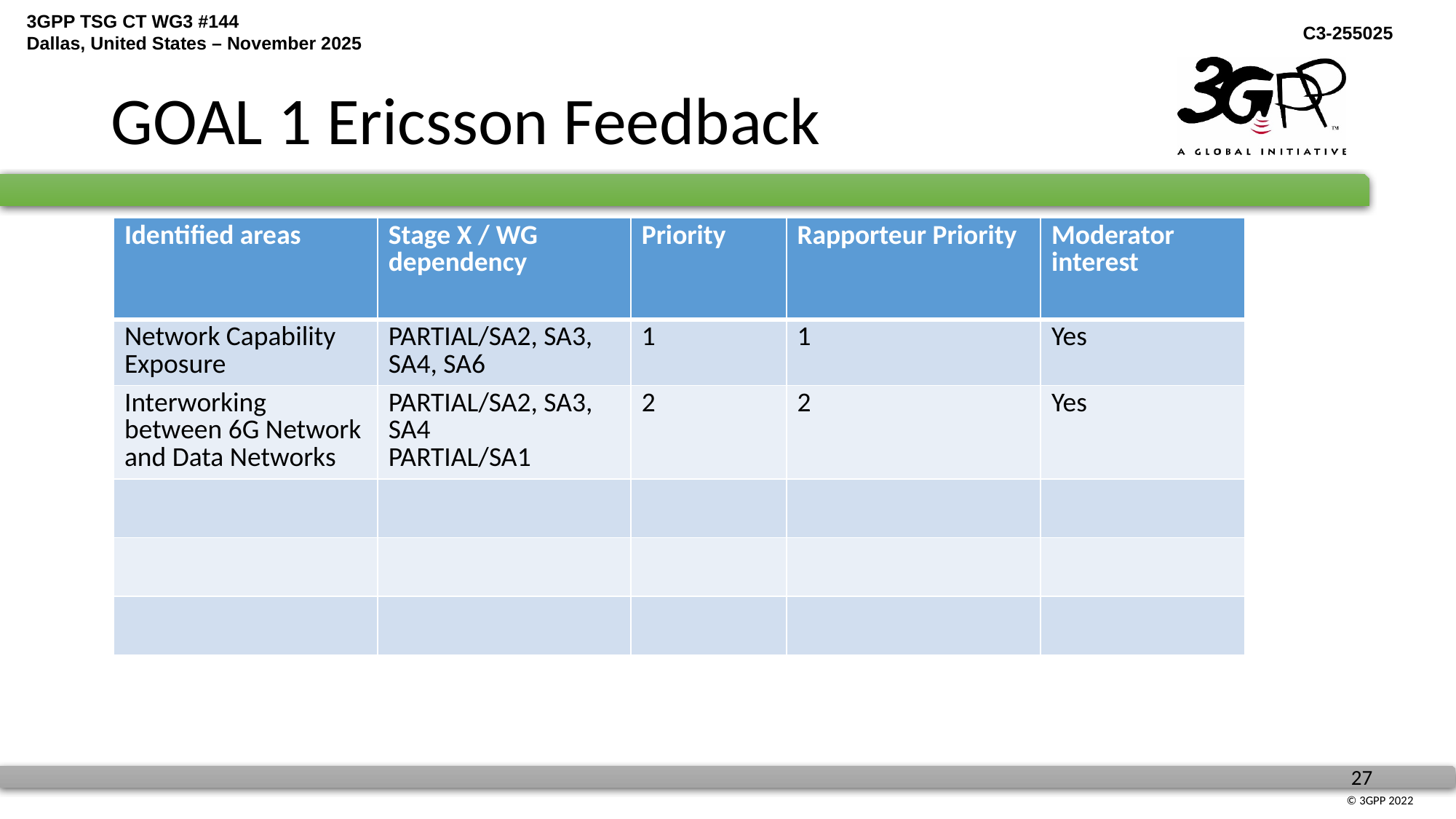

# GOAL 1 Ericsson Feedback

| Identified areas | Stage X / WG dependency | Priority | Rapporteur Priority | Moderator interest |
| --- | --- | --- | --- | --- |
| Network Capability Exposure | PARTIAL/SA2, SA3, SA4, SA6 | 1 | 1 | Yes |
| Interworking between 6G Network and Data Networks | PARTIAL/SA2, SA3, SA4 PARTIAL/SA1 | 2 | 2 | Yes |
|  |  |  |  |  |
|  |  |  |  |  |
|  |  |  |  |  |